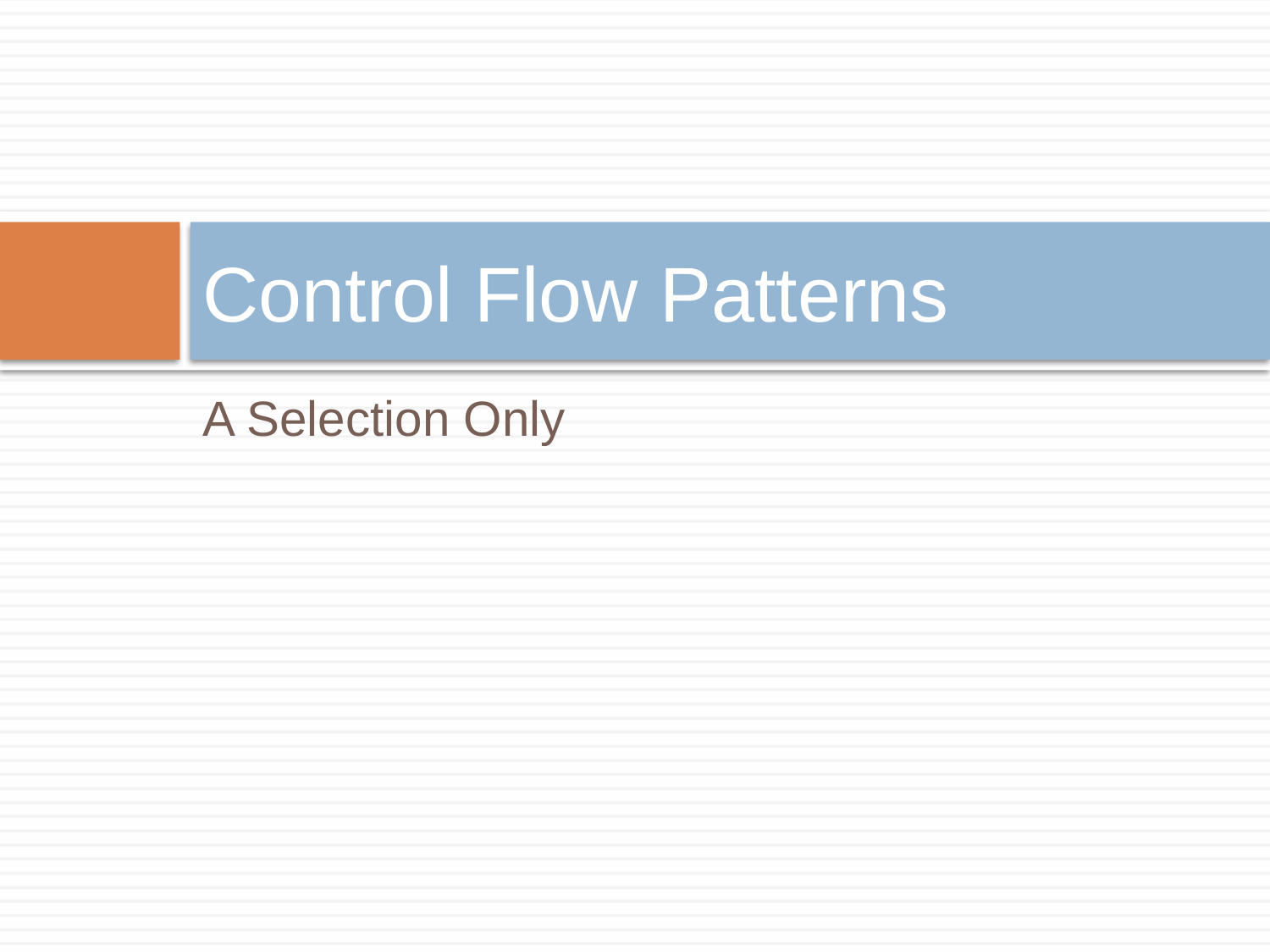

# Control Flow Patterns
A Selection Only